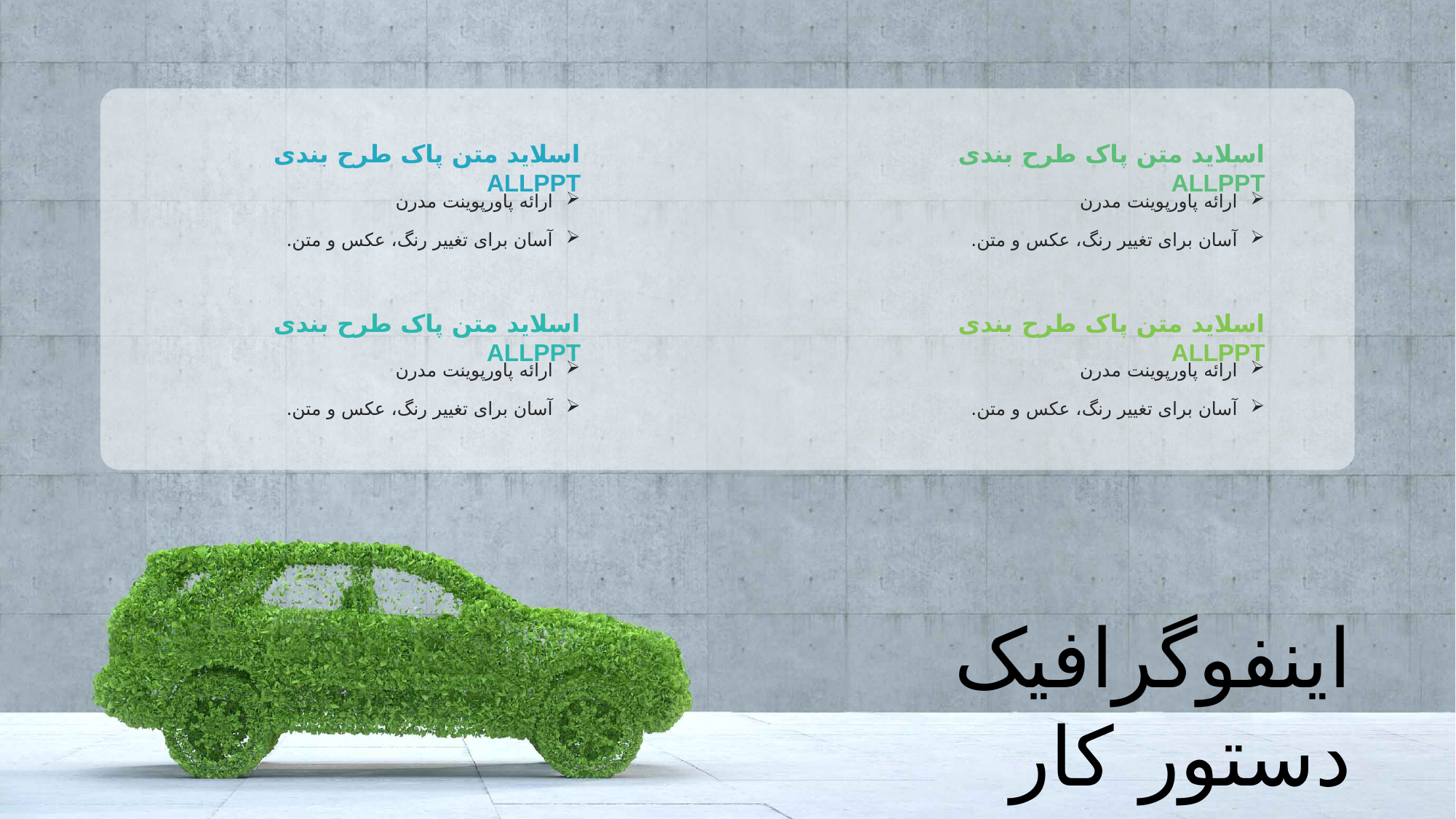

اسلاید متن پاک طرح بندی ALLPPT
ارائه پاورپوینت مدرن
آسان برای تغییر رنگ، عکس و متن.
اسلاید متن پاک طرح بندی ALLPPT
ارائه پاورپوینت مدرن
آسان برای تغییر رنگ، عکس و متن.
اسلاید متن پاک طرح بندی ALLPPT
ارائه پاورپوینت مدرن
آسان برای تغییر رنگ، عکس و متن.
اسلاید متن پاک طرح بندی ALLPPT
ارائه پاورپوینت مدرن
آسان برای تغییر رنگ، عکس و متن.
اینفوگرافیک
 دستور کار